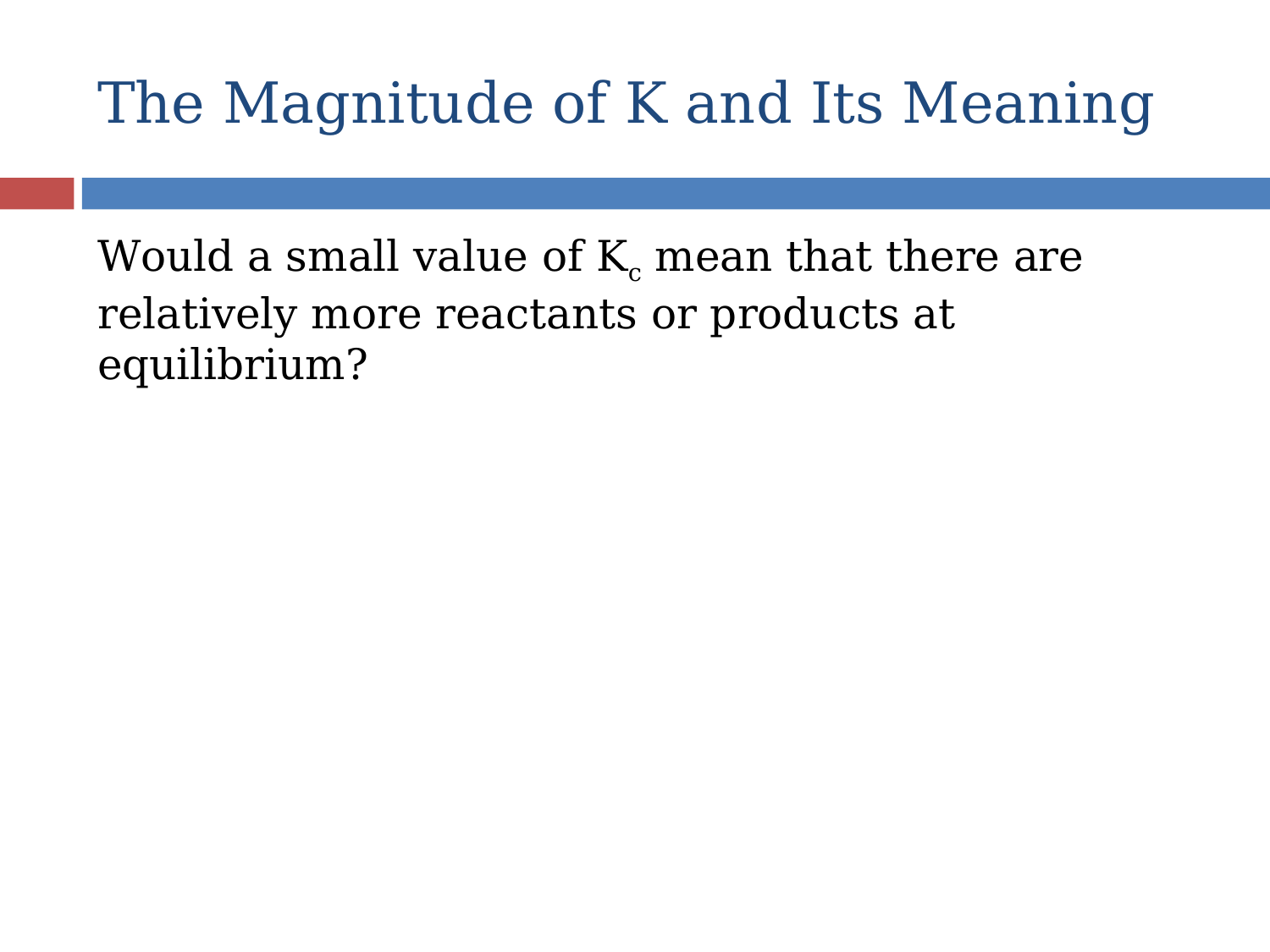

# The Magnitude of K and Its Meaning
Would a small value of Kc mean that there are relatively more reactants or products at equilibrium?